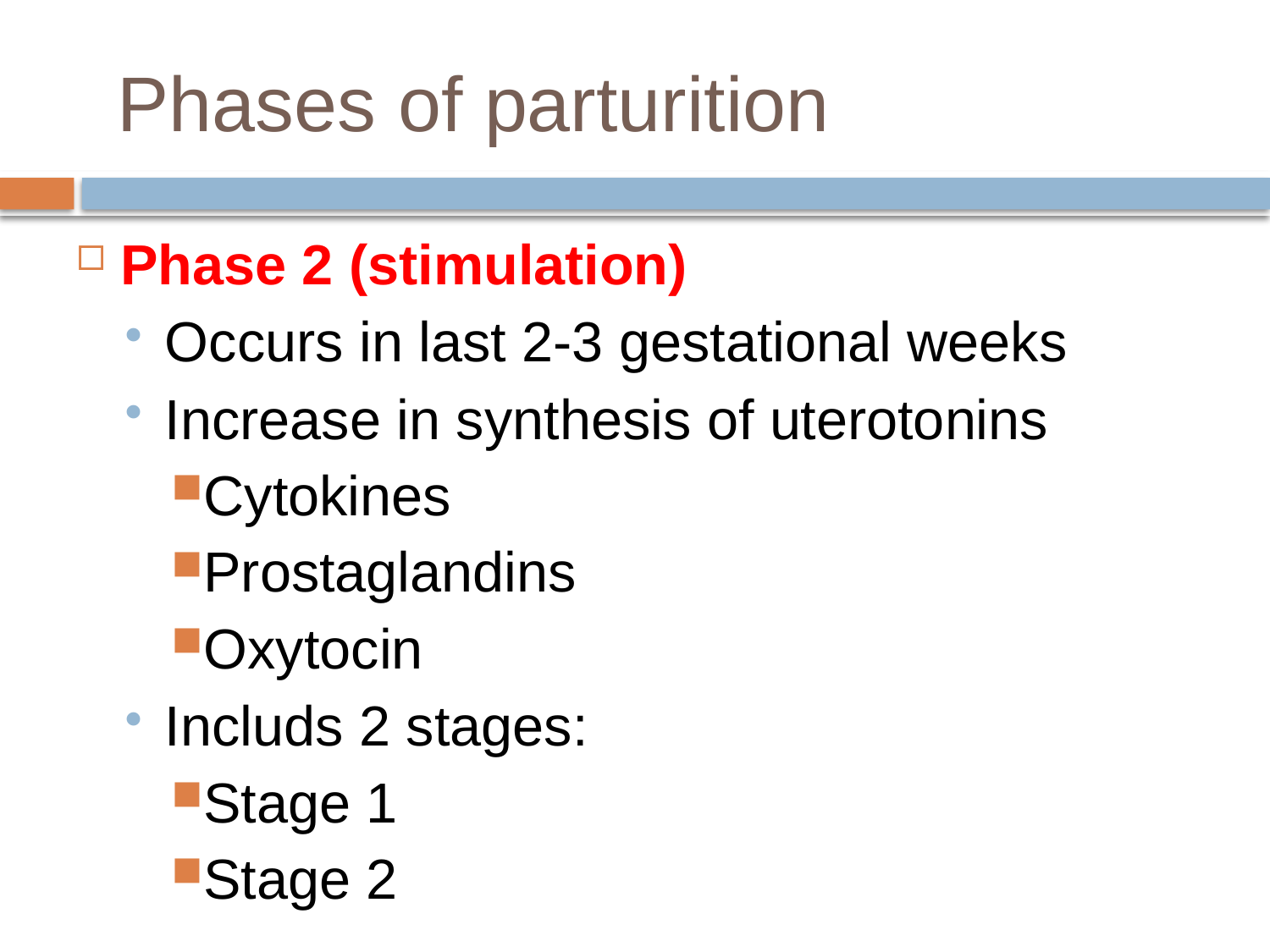

# Phases of parturition
Phase 2 (stimulation)
Occurs in last 2-3 gestational weeks
Increase in synthesis of uterotonins
Cytokines
Prostaglandins
Oxytocin
Includs 2 stages:
Stage 1
Stage 2